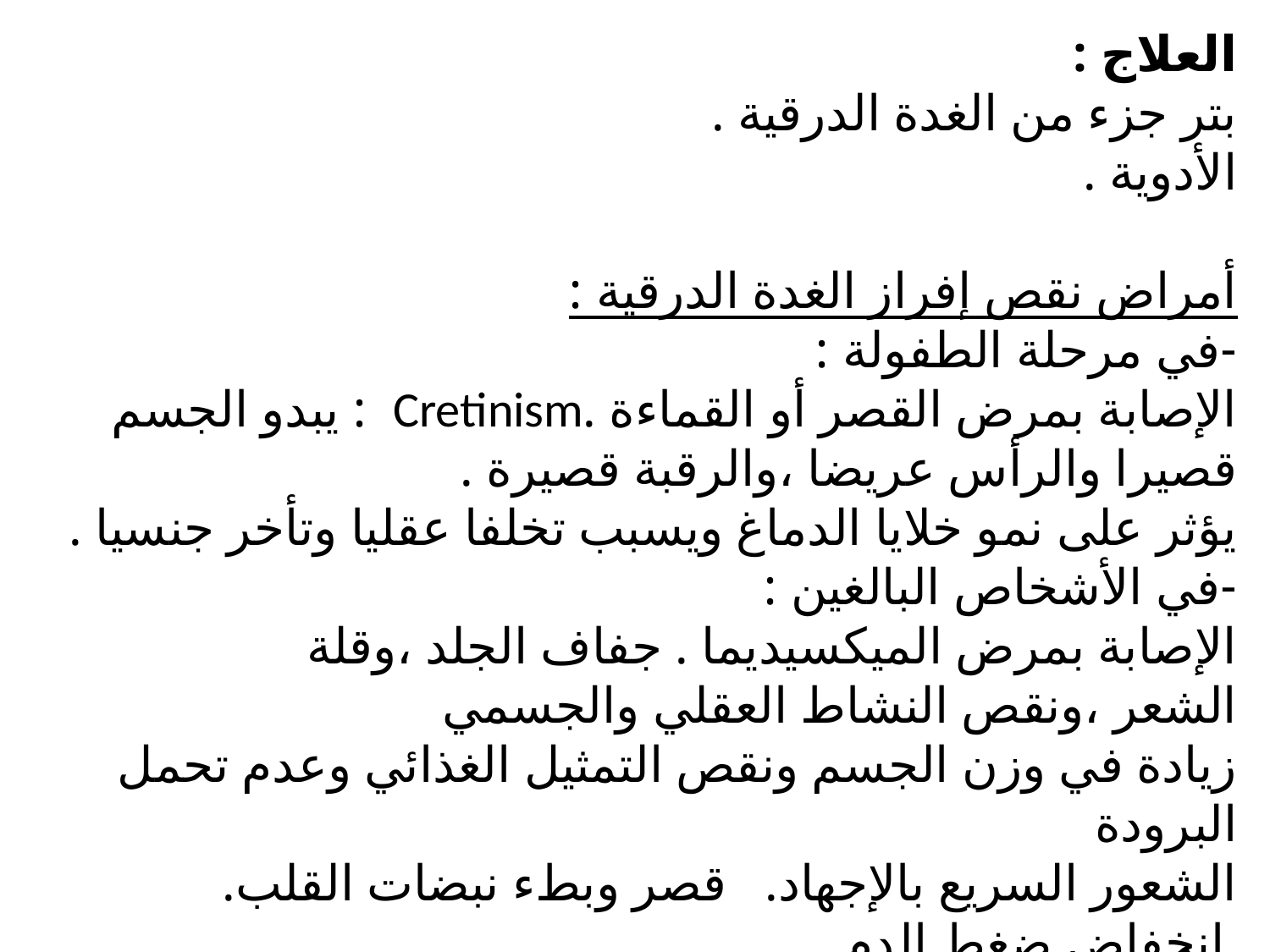

العلاج :
بتر جزء من الغدة الدرقية .
الأدوية .

أمراض نقص إفراز الغدة الدرقية :
-في مرحلة الطفولة :
الإصابة بمرض القصر أو القماءة .Cretinism  : يبدو الجسم قصيرا والرأس عريضا ،والرقبة قصيرة .
يؤثر على نمو خلايا الدماغ ويسبب تخلفا عقليا وتأخر جنسيا .
-في الأشخاص البالغين :
الإصابة بمرض الميكسيديما . جفاف الجلد ،وقلة الشعر ،ونقص النشاط العقلي والجسمي
زيادة في وزن الجسم ونقص التمثيل الغذائي وعدم تحمل البرودة
الشعور السريع بالإجهاد.   قصر وبطء نبضات القلب.
 انخفاض ضغط الدم .